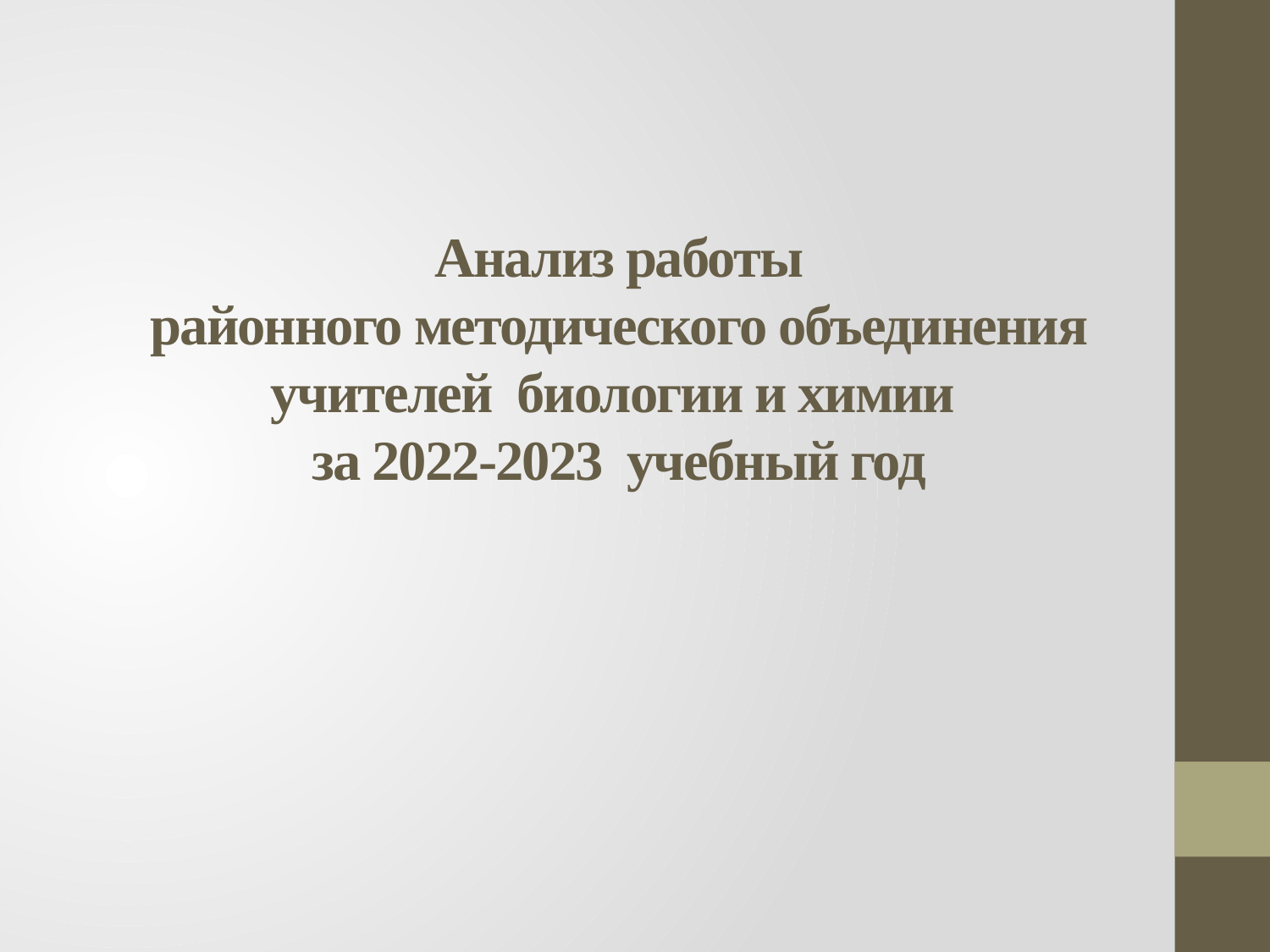

# Анализ работы районного методического объединения учителей  биологии и химии за 2022-2023  учебный год